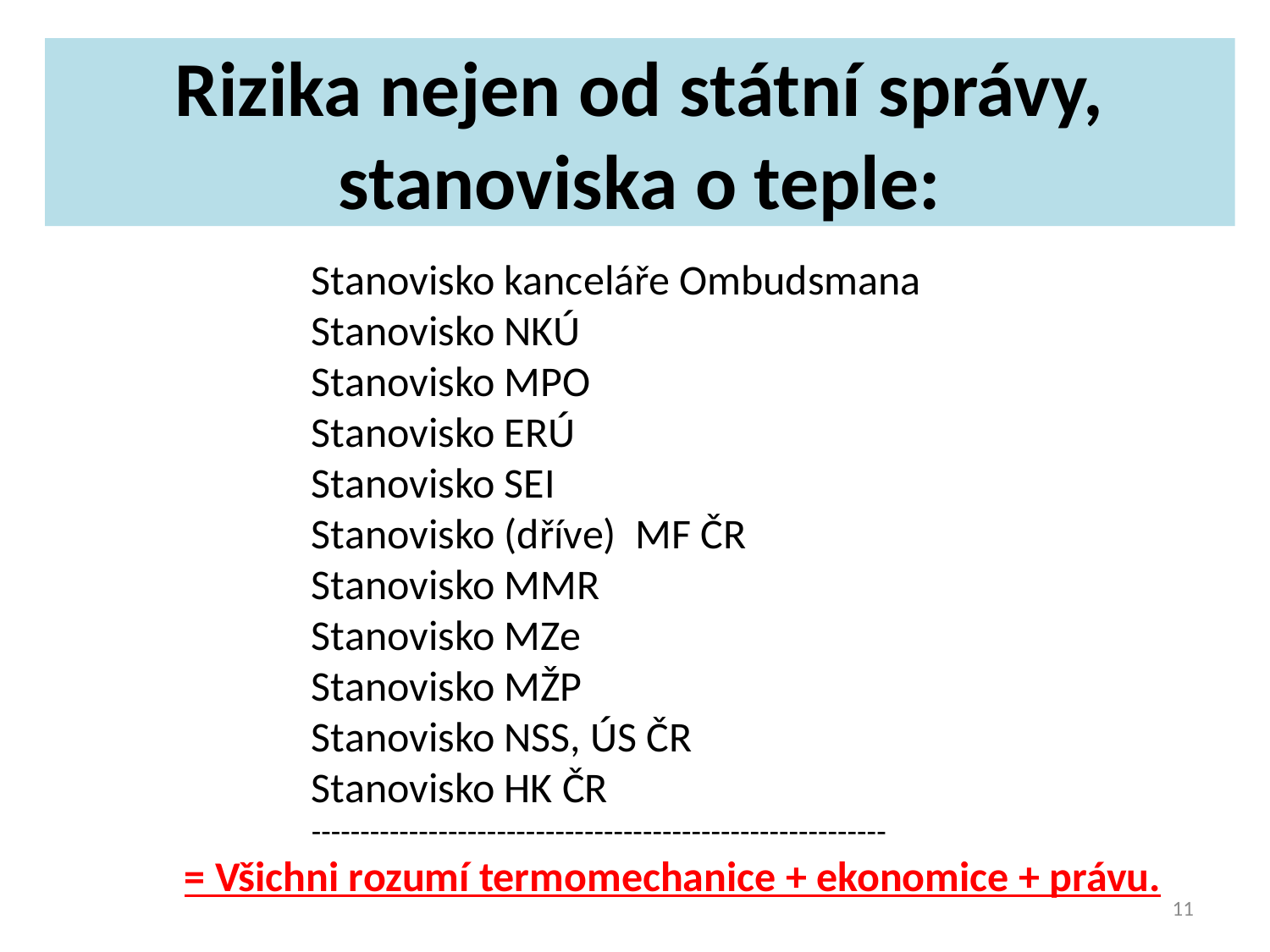

# Rizika nejen od státní správy, stanoviska o teple:
Stanovisko kanceláře Ombudsmana
Stanovisko NKÚ
Stanovisko MPO
Stanovisko ERÚ
Stanovisko SEI
Stanovisko (dříve)  MF ČR
Stanovisko MMR
Stanovisko MZe
Stanovisko MŽP
Stanovisko NSS, ÚS ČR
Stanovisko HK ČR
		-----------------------------------------------------------
	= Všichni rozumí termomechanice + ekonomice + právu.

11